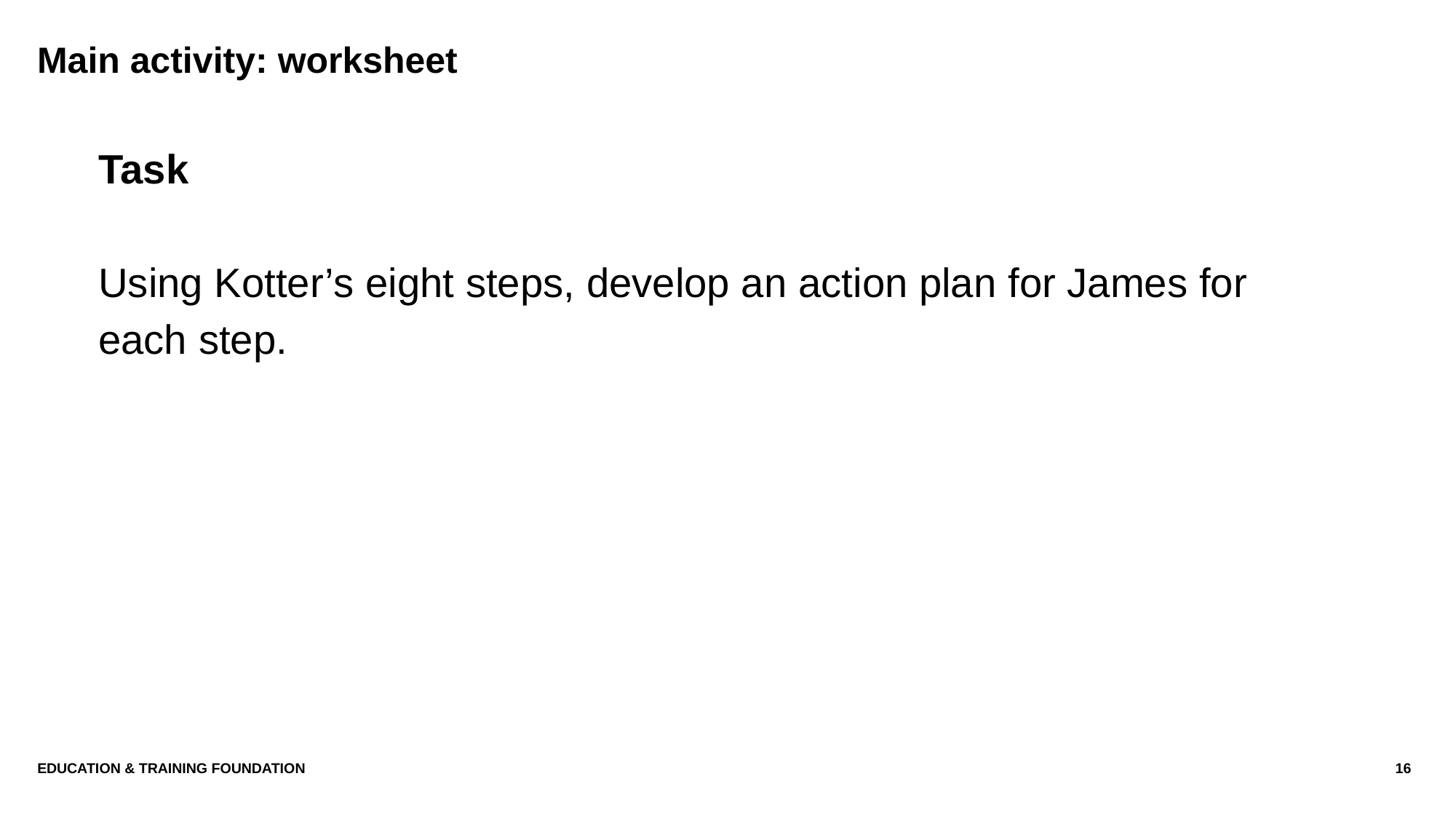

# Main activity: worksheet
Task

Using Kotter’s eight steps, develop an action plan for James for each step.

Education & Training Foundation
16